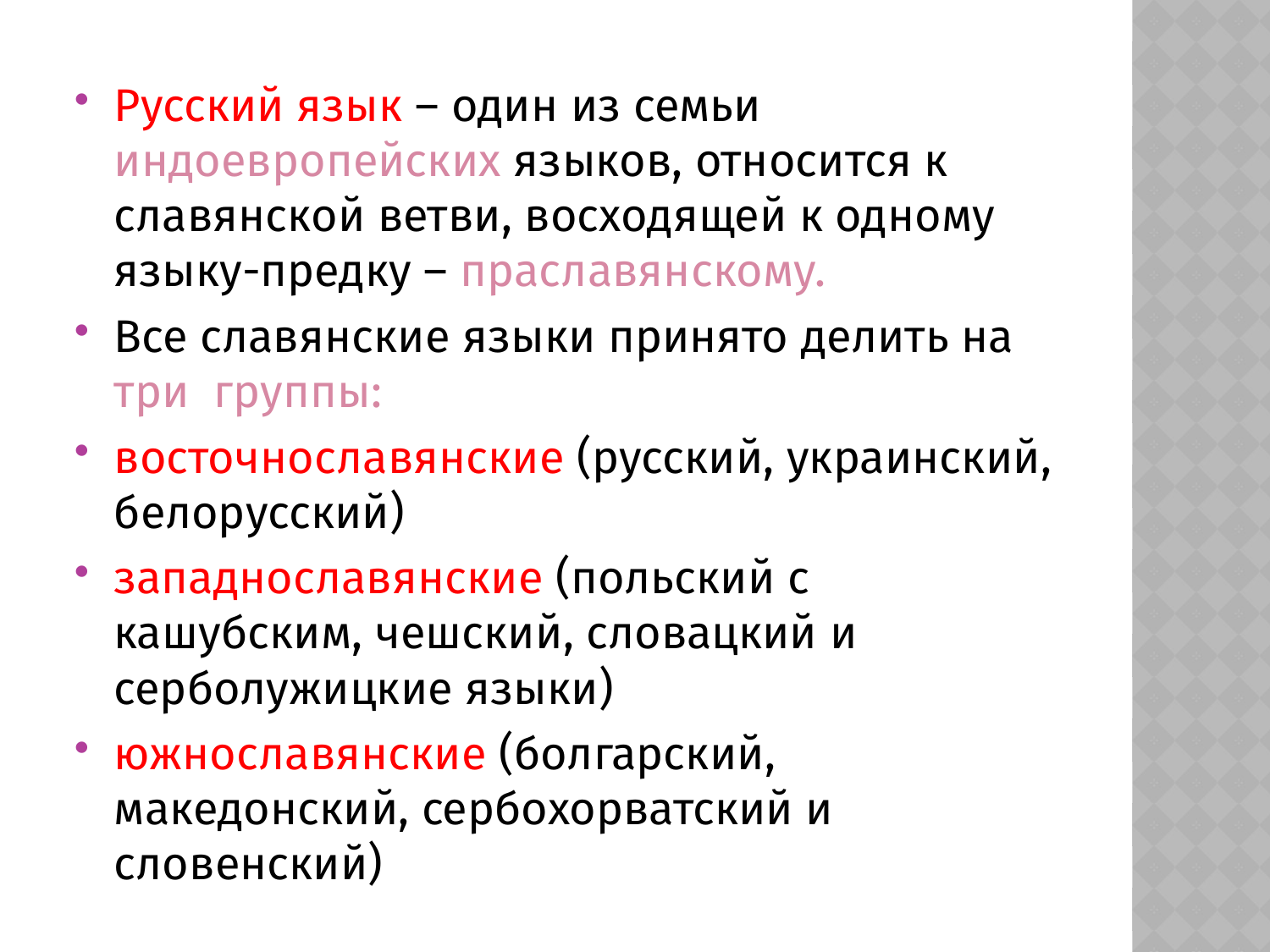

Русский язык – один из семьи индоевропейских языков, относится к славянской ветви, восходящей к одному языку-предку – праславянскому.
Все славянские языки принято делить на три  группы:
восточнославянские (русский, украинский, белорусский)
западнославянские (польский с кашубским, чешский, словацкий и серболужицкие языки)
южнославянские (болгарский, македонский, сербохорватский и словенский)